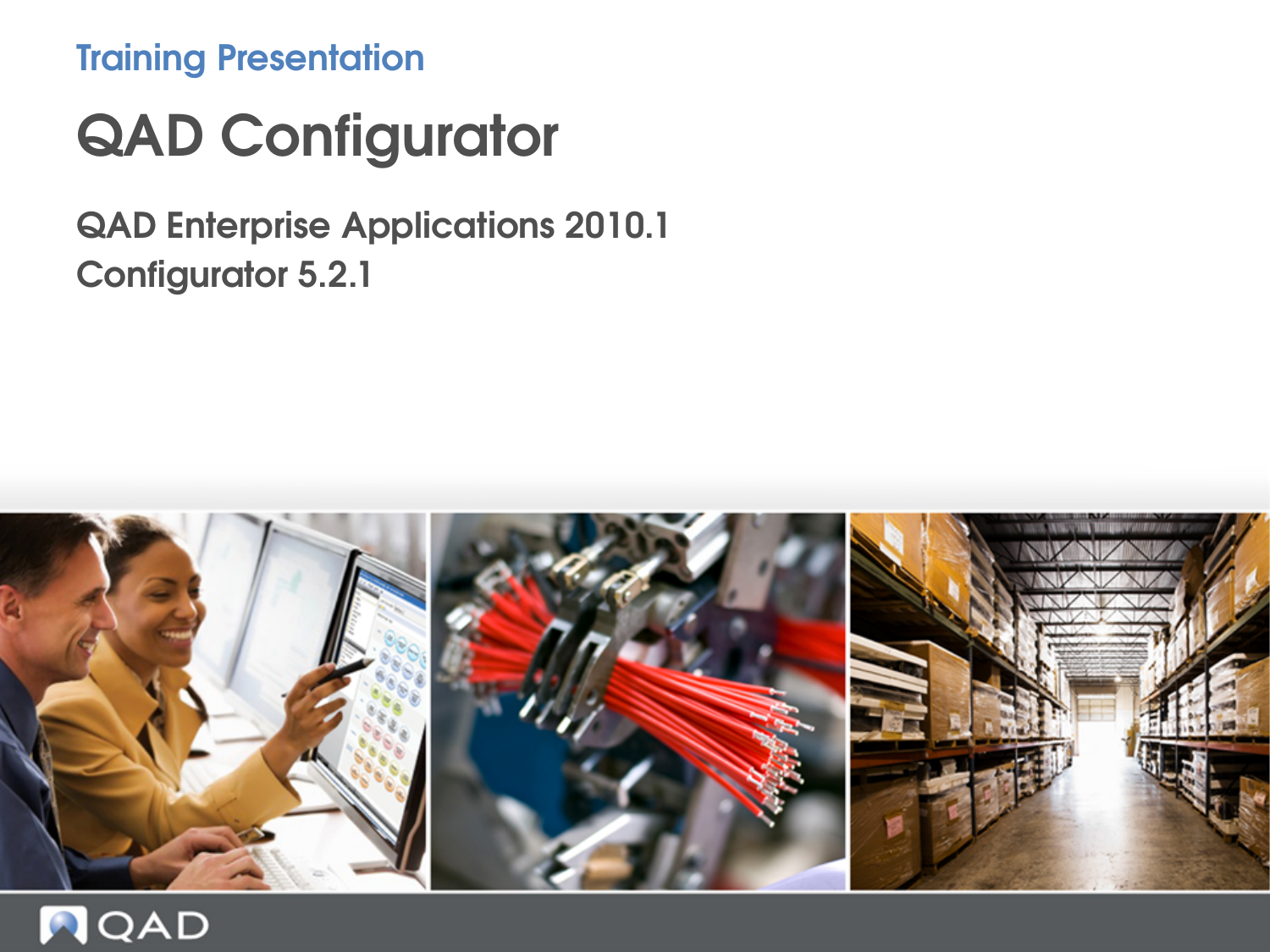

Training Presentation
# QAD Configurator
QAD Enterprise Applications 2010.1
Configurator 5.2.1